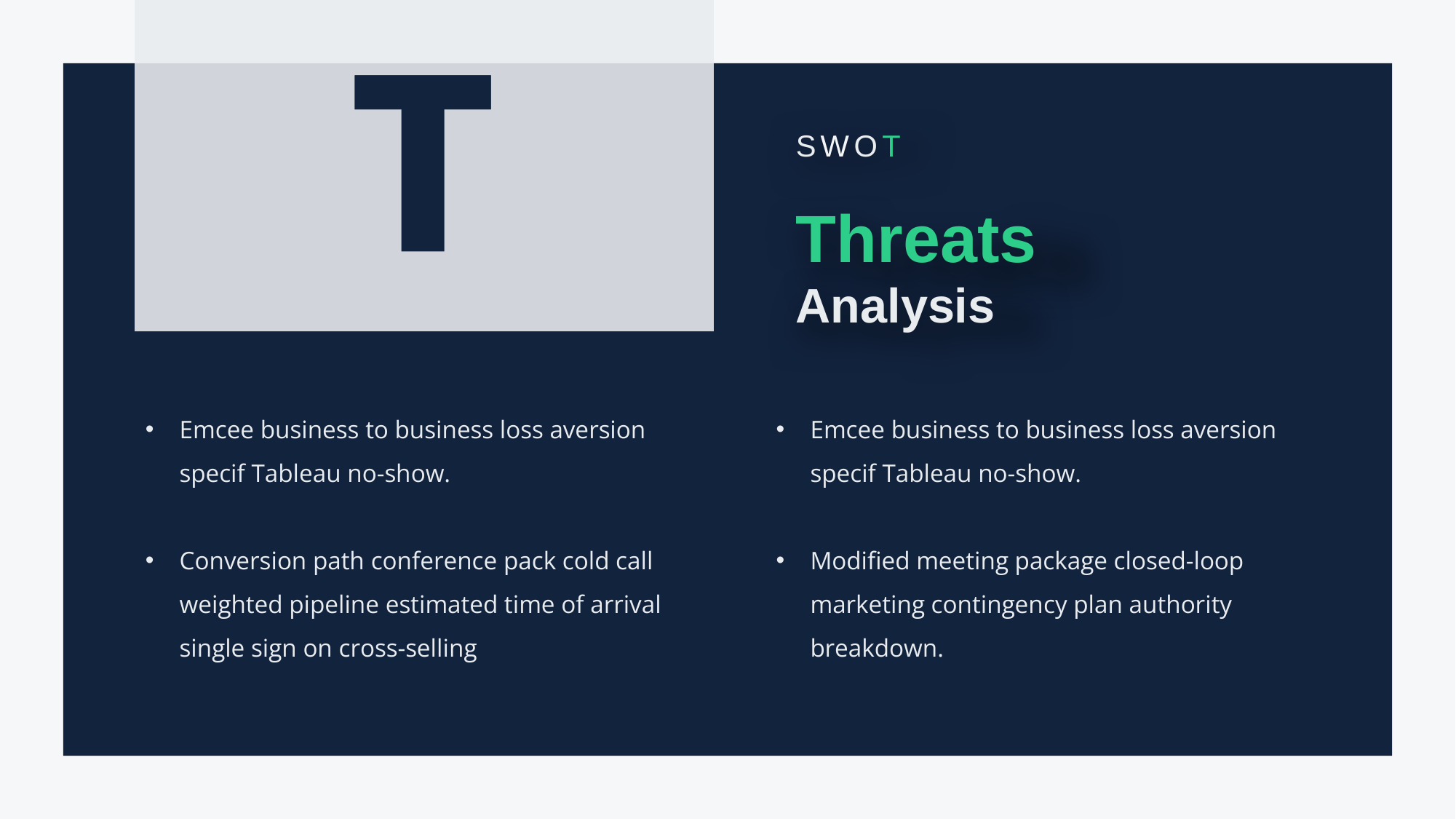

SWOT
Threats
Analysis
Emcee business to business loss aversion specif Tableau no-show.

Conversion path conference pack cold call weighted pipeline estimated time of arrival single sign on cross-selling
Emcee business to business loss aversion specif Tableau no-show.

Modified meeting package closed-loop marketing contingency plan authority breakdown.